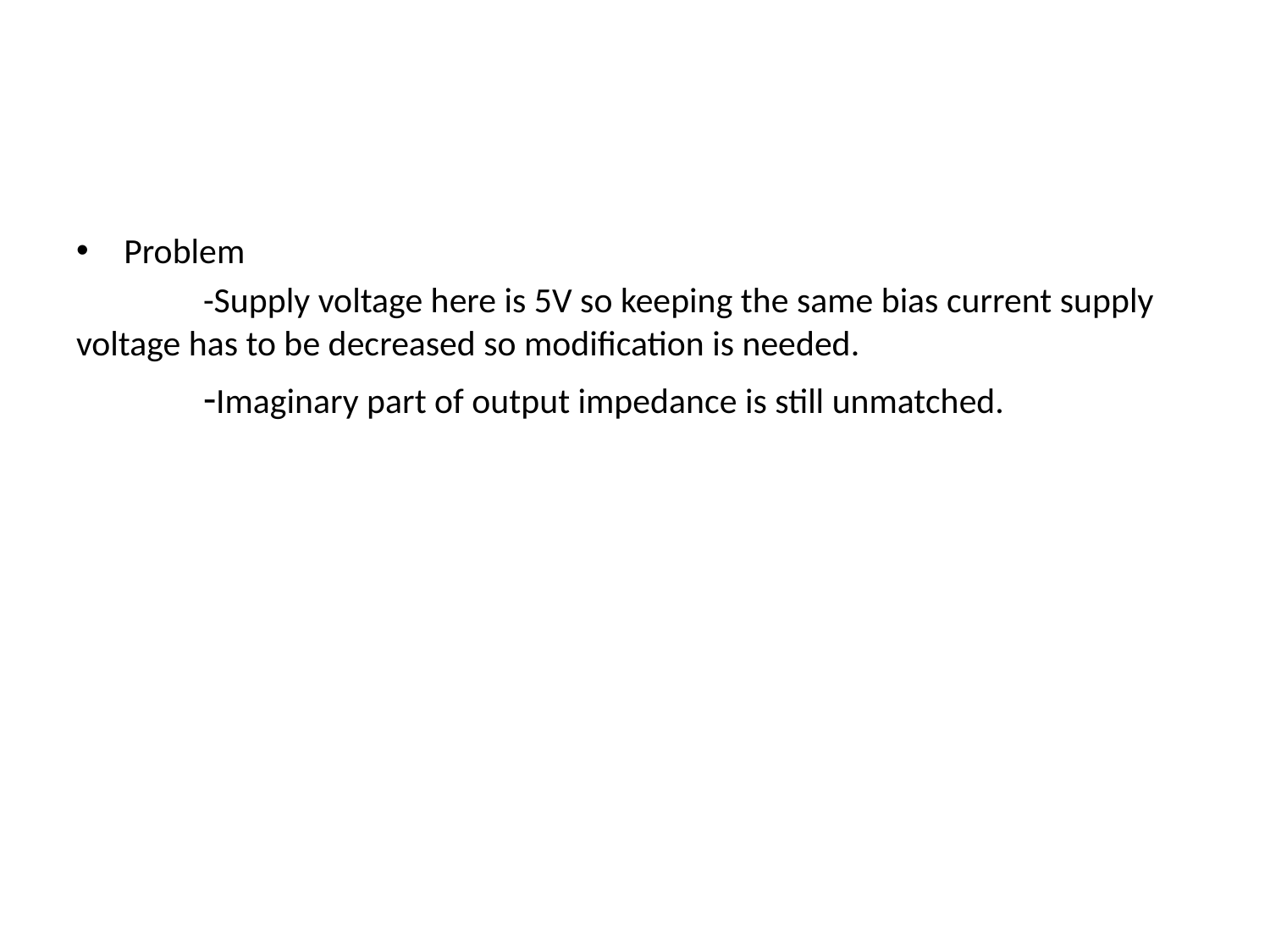

Problem
	-Supply voltage here is 5V so keeping the same bias current supply voltage has to be decreased so modification is needed.
	-Imaginary part of output impedance is still unmatched.